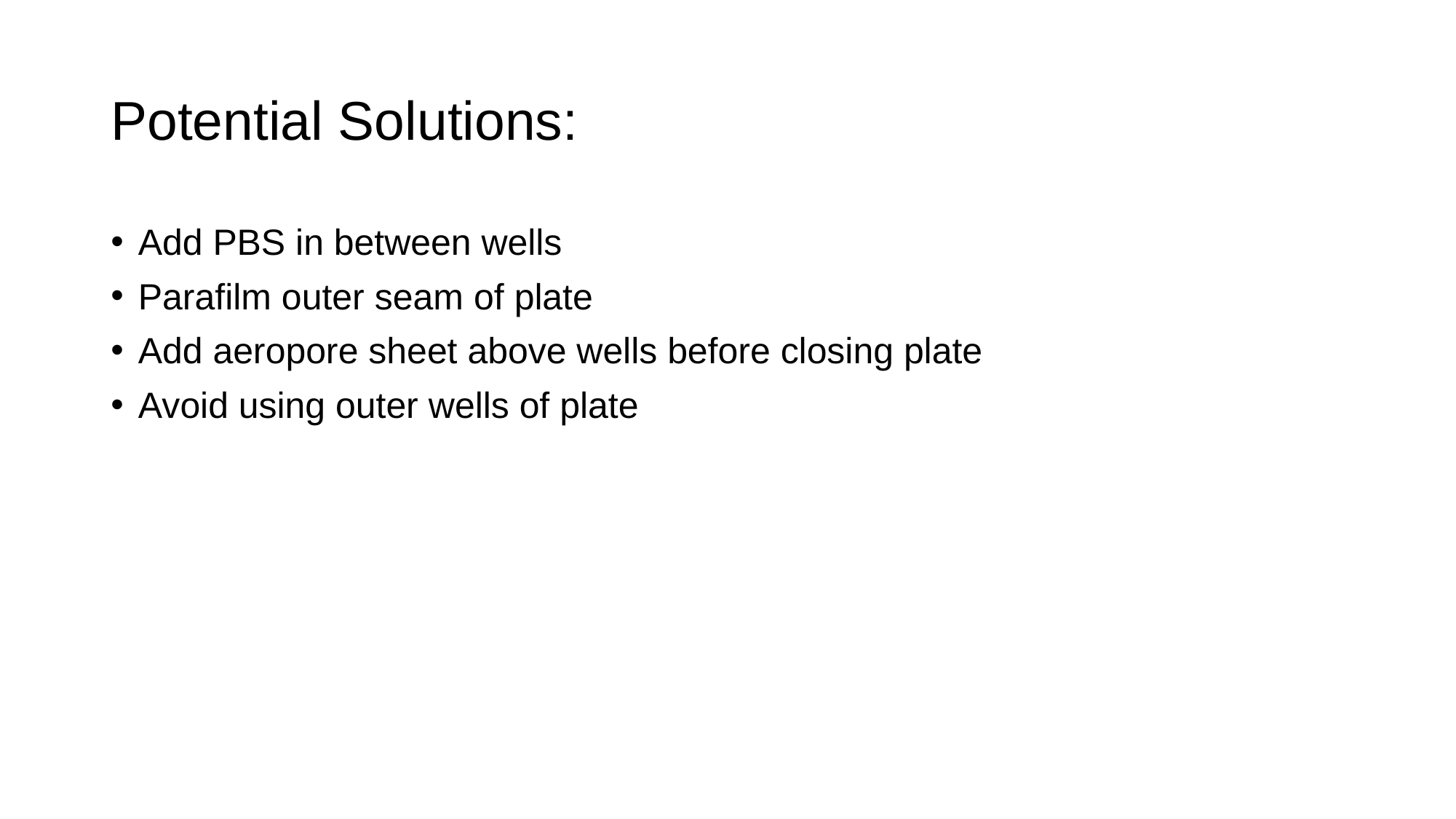

# Potential Solutions:
Add PBS in between wells
Parafilm outer seam of plate
Add aeropore sheet above wells before closing plate
Avoid using outer wells of plate